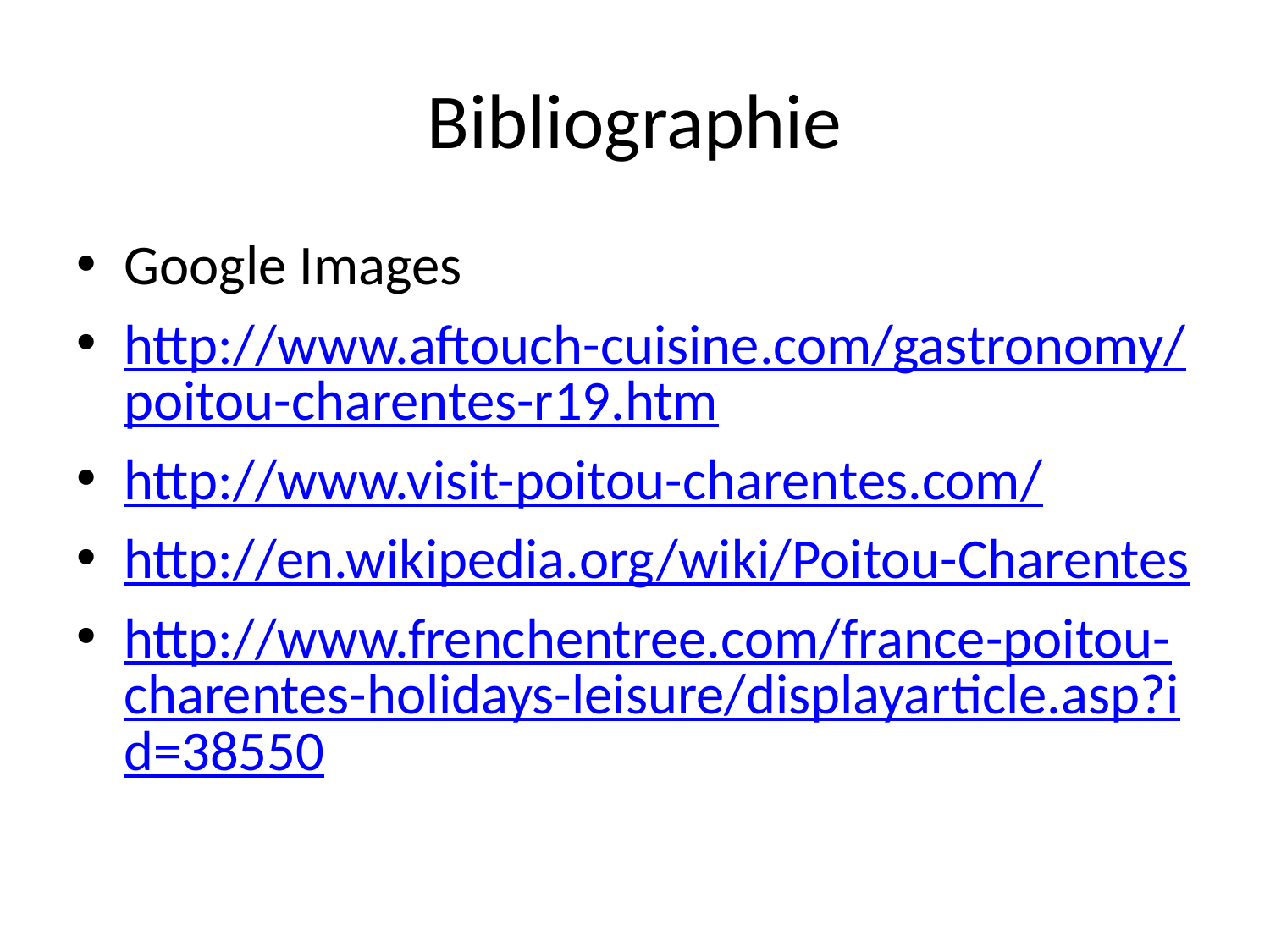

# Bibliographie
Google Images
http://www.aftouch-cuisine.com/gastronomy/poitou-charentes-r19.htm
http://www.visit-poitou-charentes.com/
http://en.wikipedia.org/wiki/Poitou-Charentes
http://www.frenchentree.com/france-poitou-charentes-holidays-leisure/displayarticle.asp?id=38550